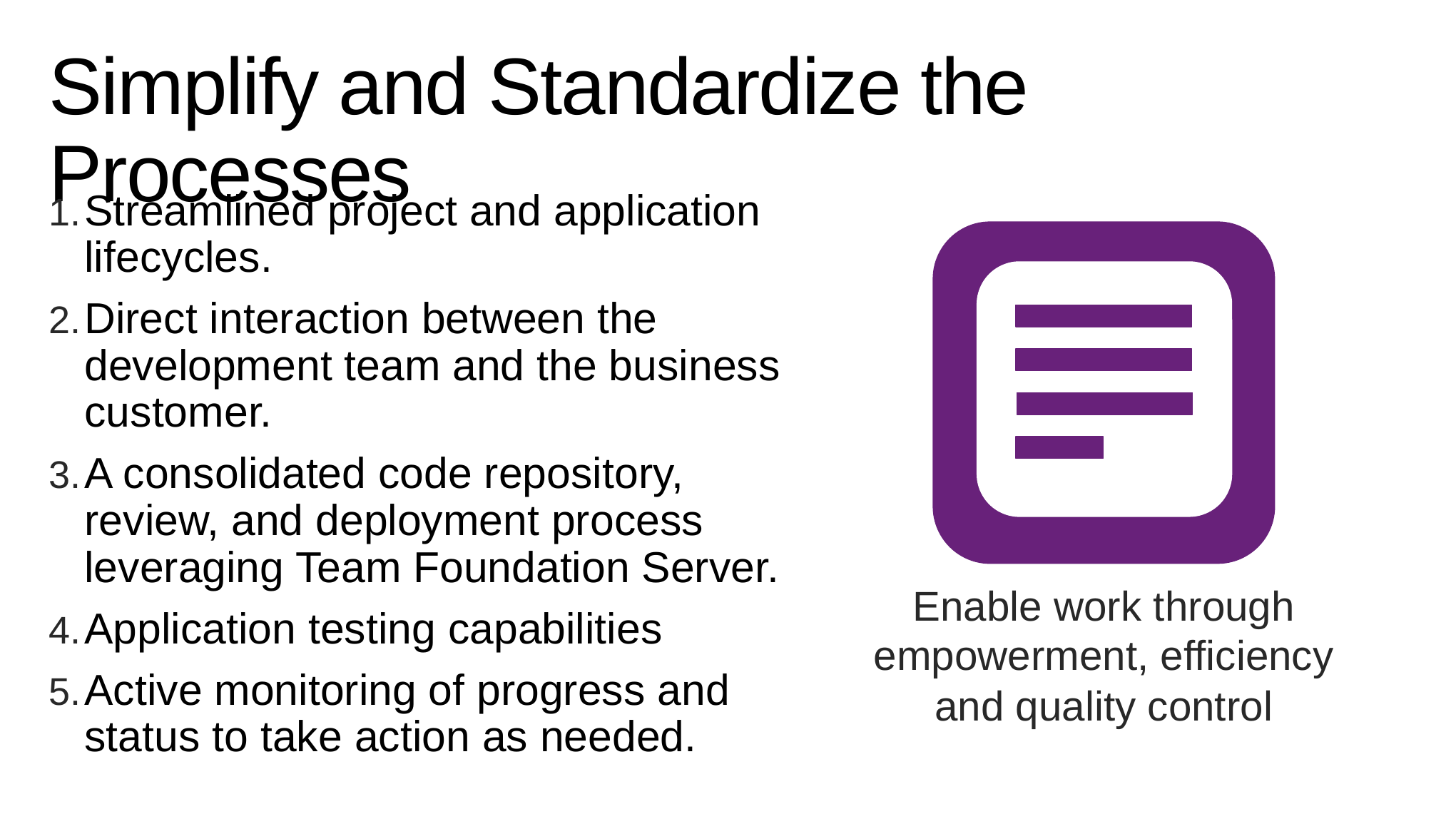

# Simplify and Standardize the Processes
Streamlined project and application lifecycles.
Direct interaction between the development team and the business customer.
A consolidated code repository, review, and deployment process leveraging Team Foundation Server.
Application testing capabilities
Active monitoring of progress and status to take action as needed.

Enable work through empowerment, efficiency and quality control